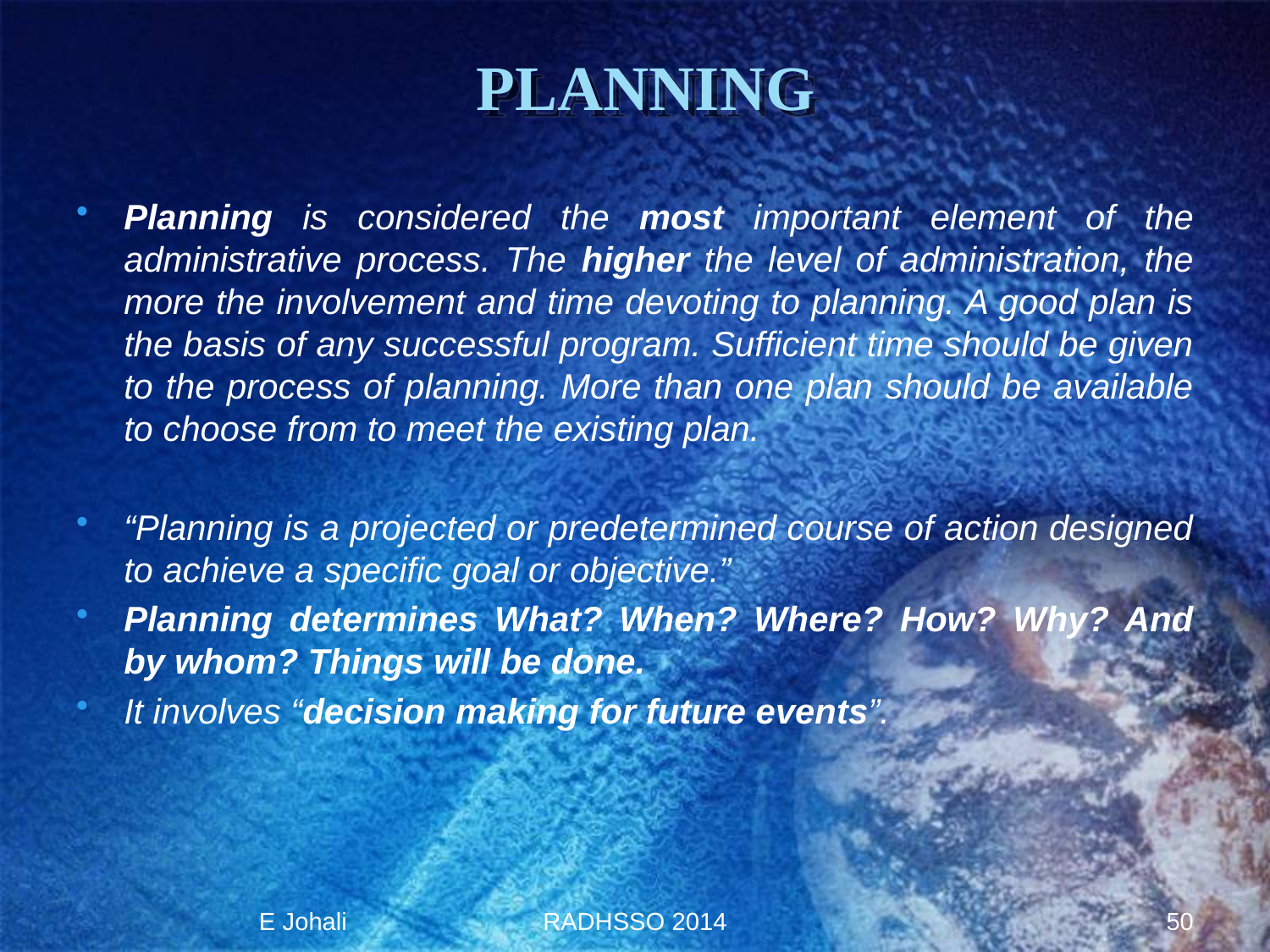

# PLANNING

Planning is considered the most important element of the administrative process. The higher the level of administration, the more the involvement and time devoting to planning. A good plan is the basis of any successful program. Sufficient time should be given to the process of planning. More than one plan should be available to choose from to meet the existing plan.

“Planning is a projected or predetermined course of action designed to achieve a specific goal or objective.”
Planning determines What? When? Where? How? Why? And by whom? Things will be done.
It involves “decision making for future events”.

E Johali
RADHSSO 2014
50